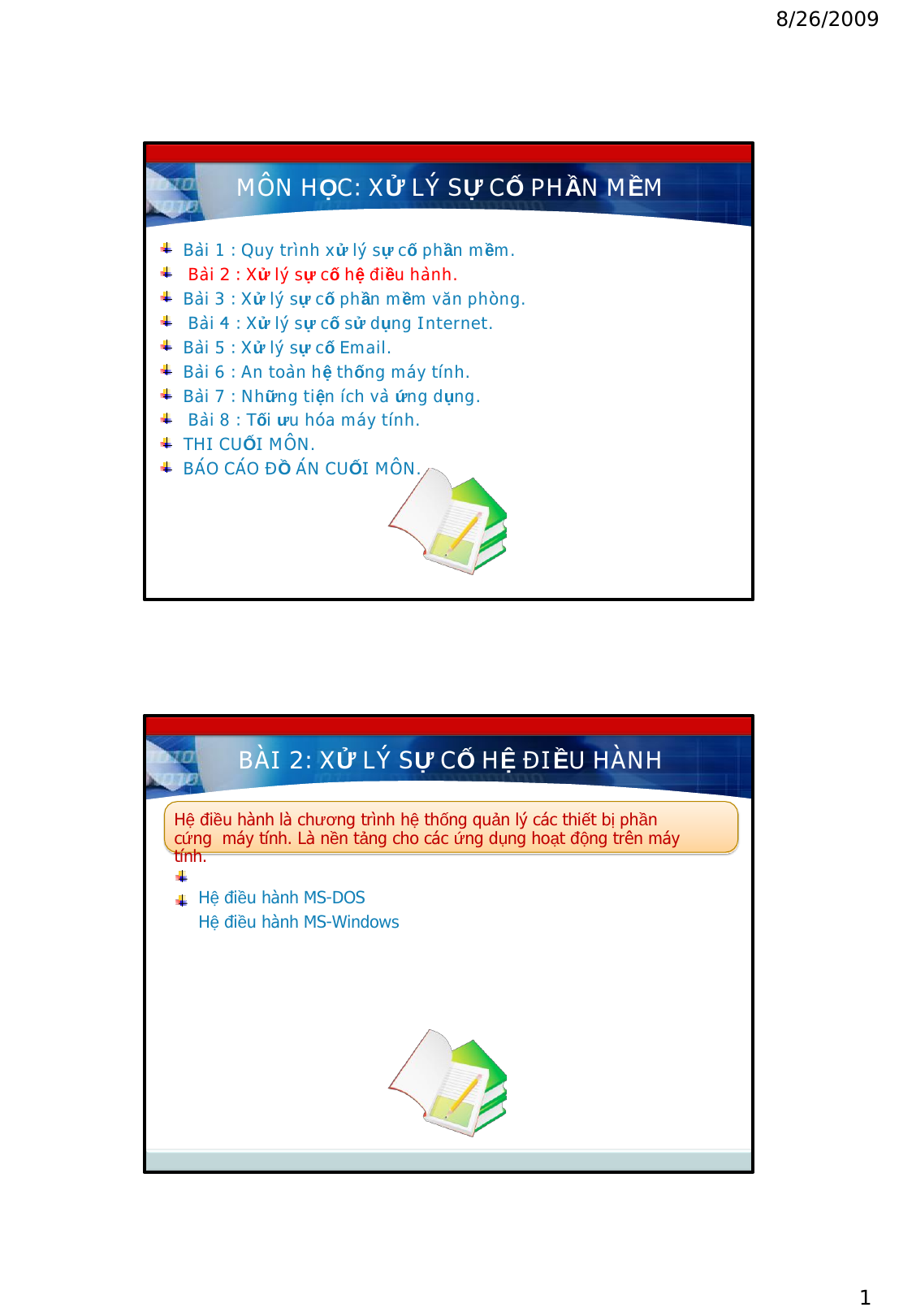

8/26/2009

MÔN HỌC: XỬ LÝ SỰ CỐ PHẦN MỀM

Bài 1 : Quy trình xử lý sự cố phần mềm.  Bài 2 : Xử lý sự cố hệ điều hành.
Bài 3 : Xử lý sự cố phần mềm văn phòng.  Bài 4 : Xử lý sự cố sử dụng Internet.
Bài 5 : Xử lý sự cố Email.
Bài 6 : An toàn hệ thống máy tính.  Bài 7 : Những tiện ích và ứng dụng.  Bài 8 : Tối ưu hóa máy tính.
THI CUỐI MÔN.
BÁO CÁO ĐỒ ÁN CUỐI MÔN.

BÀI 2: XỬ LÝ SỰ CỐ HỆ ĐIỀU HÀNH

Hệ điều hành là chương trình hệ thống quản lý các thiết bị phần cứng  máy tính. Là nền tảng cho các ứng dụng hoạt động trên máy tính.

Hệ điều hành MS-DOS
Hệ điều hành MS-Windows

1